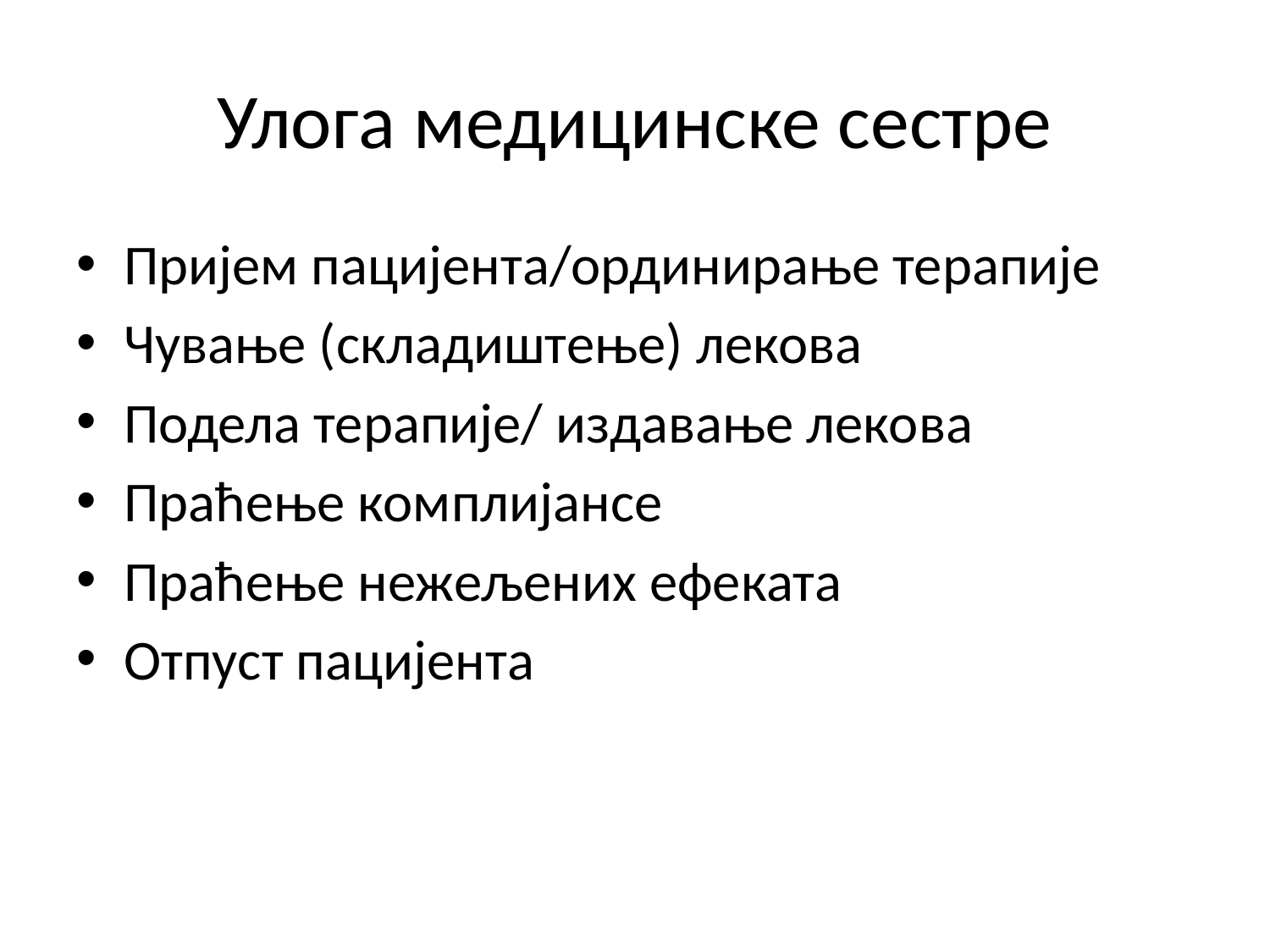

# Улога медицинске сестре
Пријем пацијента/ординирање терапије
Чување (складиштење) лекова
Подела терапије/ издавање лекова
Праћење комплијансе
Праћење нежељених ефеката
Отпуст пацијента